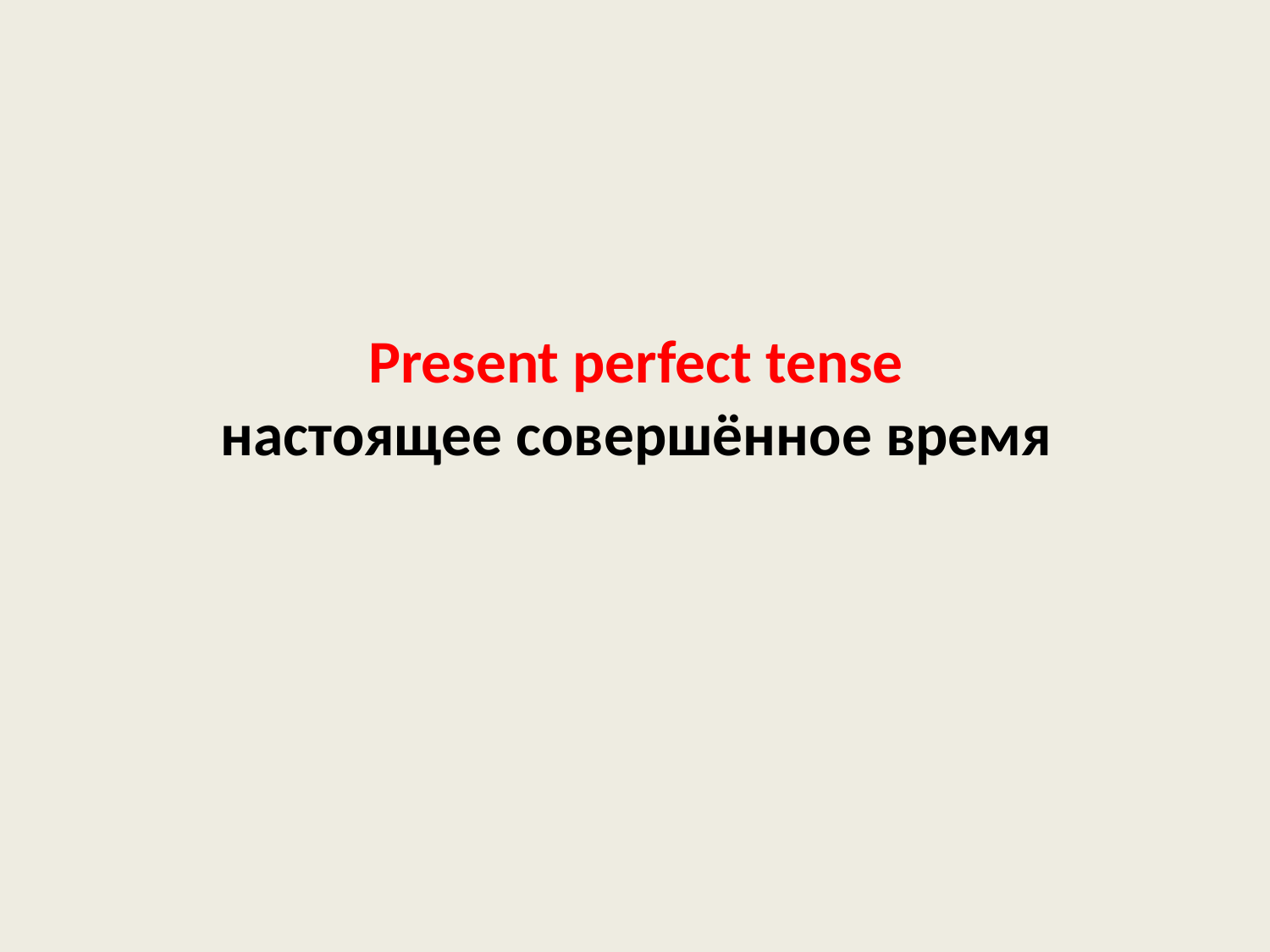

# Present perfect tense настоящее совершённое время